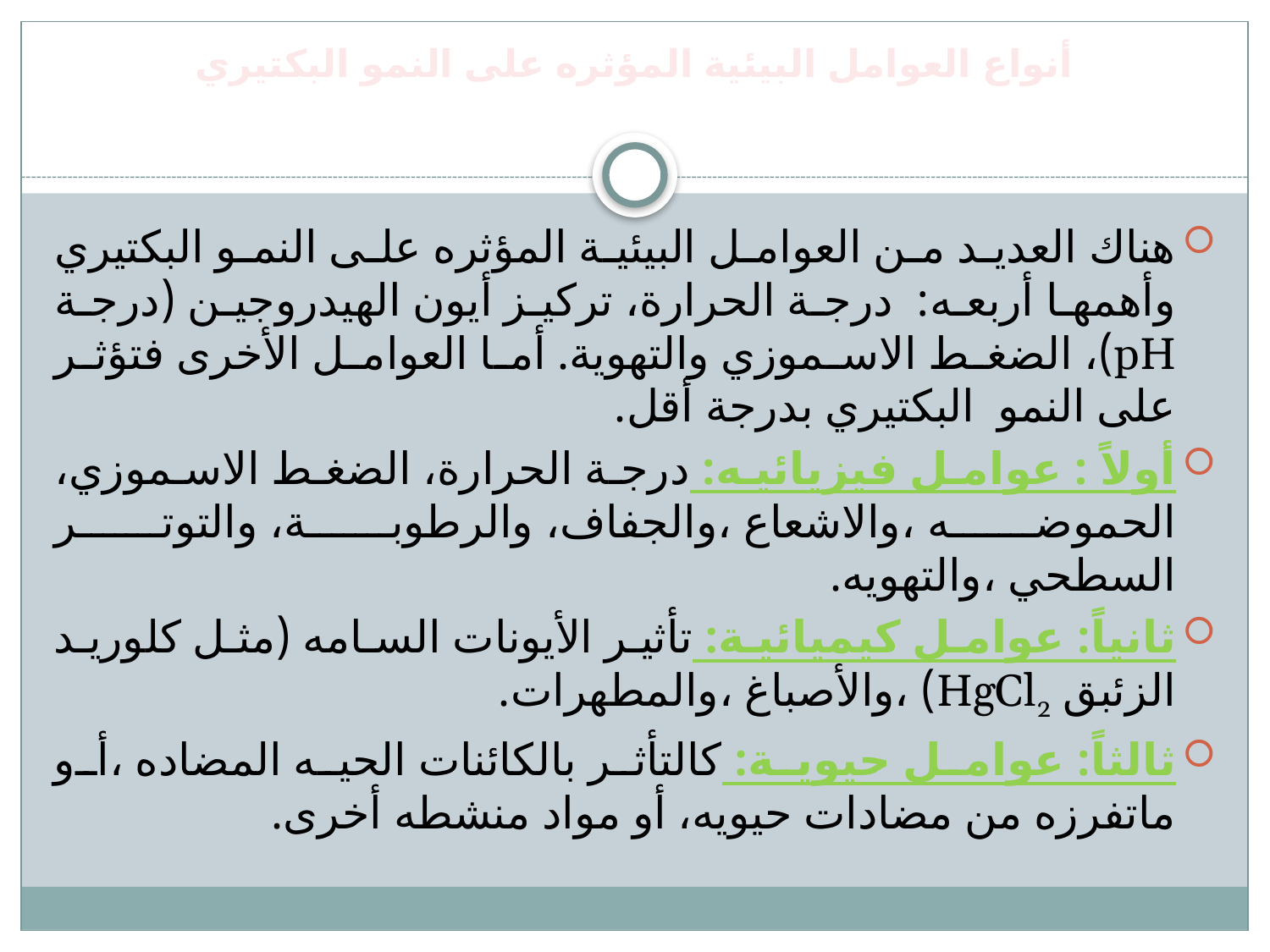

# أنواع العوامل البيئية المؤثره على النمو البكتيري
هناك العديد من العوامل البيئية المؤثره على النمو البكتيري وأهمها أربعه:  درجة الحرارة، تركيز أيون الهيدروجين (درجة pH)، الضغط الاسموزي والتهوية. أما العوامل الأخرى فتؤثر على النمو  البكتيري بدرجة أقل.
أولاً : عوامل فيزيائيه: درجة الحرارة، الضغط الاسموزي، الحموضه ،والاشعاع ،والجفاف، والرطوبة، والتوتر السطحي ،والتهويه.
ثانياً: عوامل كيميائية: تأثير الأيونات السامه (مثل كلوريد الزئبق HgCl2) ،والأصباغ ،والمطهرات.
ثالثاً: عوامل حيوية: كالتأثر بالكائنات الحيه المضاده ،أو ماتفرزه من مضادات حيويه، أو مواد منشطه أخرى.